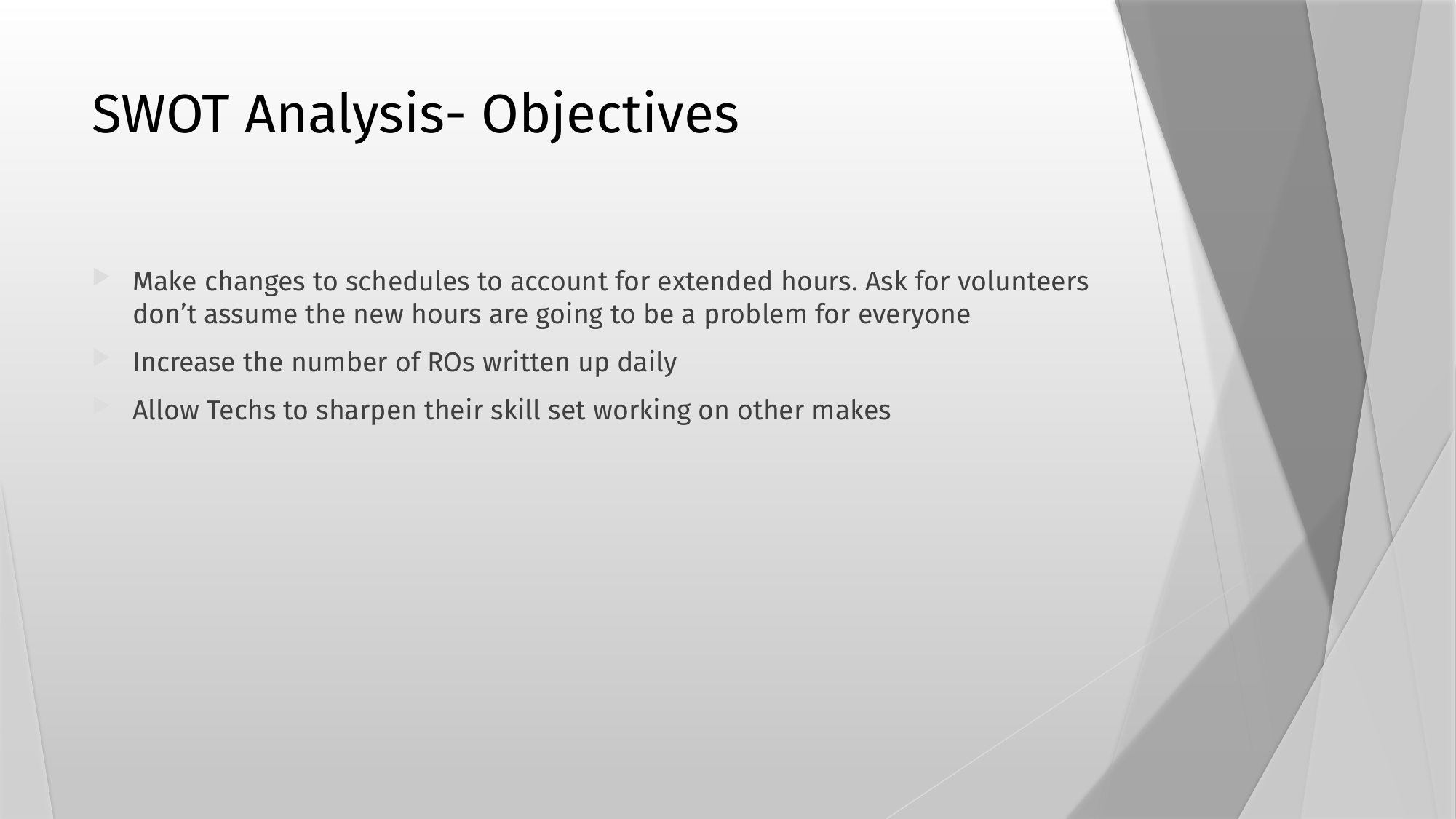

# SWOT Analysis- Objectives
Make changes to schedules to account for extended hours. Ask for volunteers don’t assume the new hours are going to be a problem for everyone
Increase the number of ROs written up daily
Allow Techs to sharpen their skill set working on other makes